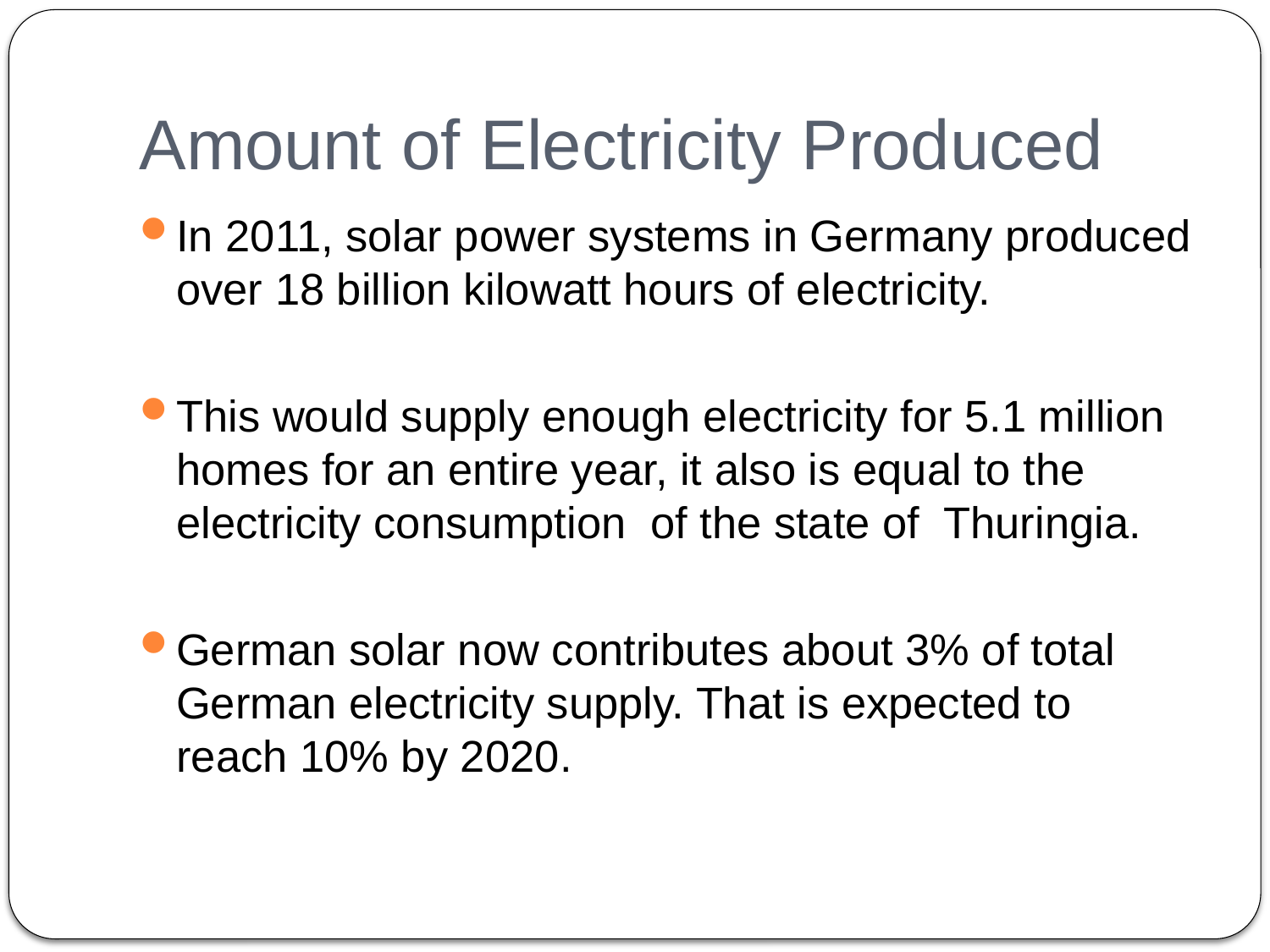

# Amount of Electricity Produced
In 2011, solar power systems in Germany produced over 18 billion kilowatt hours of electricity.

This would supply enough electricity for 5.1 million homes for an entire year, it also is equal to the electricity consumption  of the state of  Thuringia.

German solar now contributes about 3% of total German electricity supply. That is expected to reach 10% by 2020.